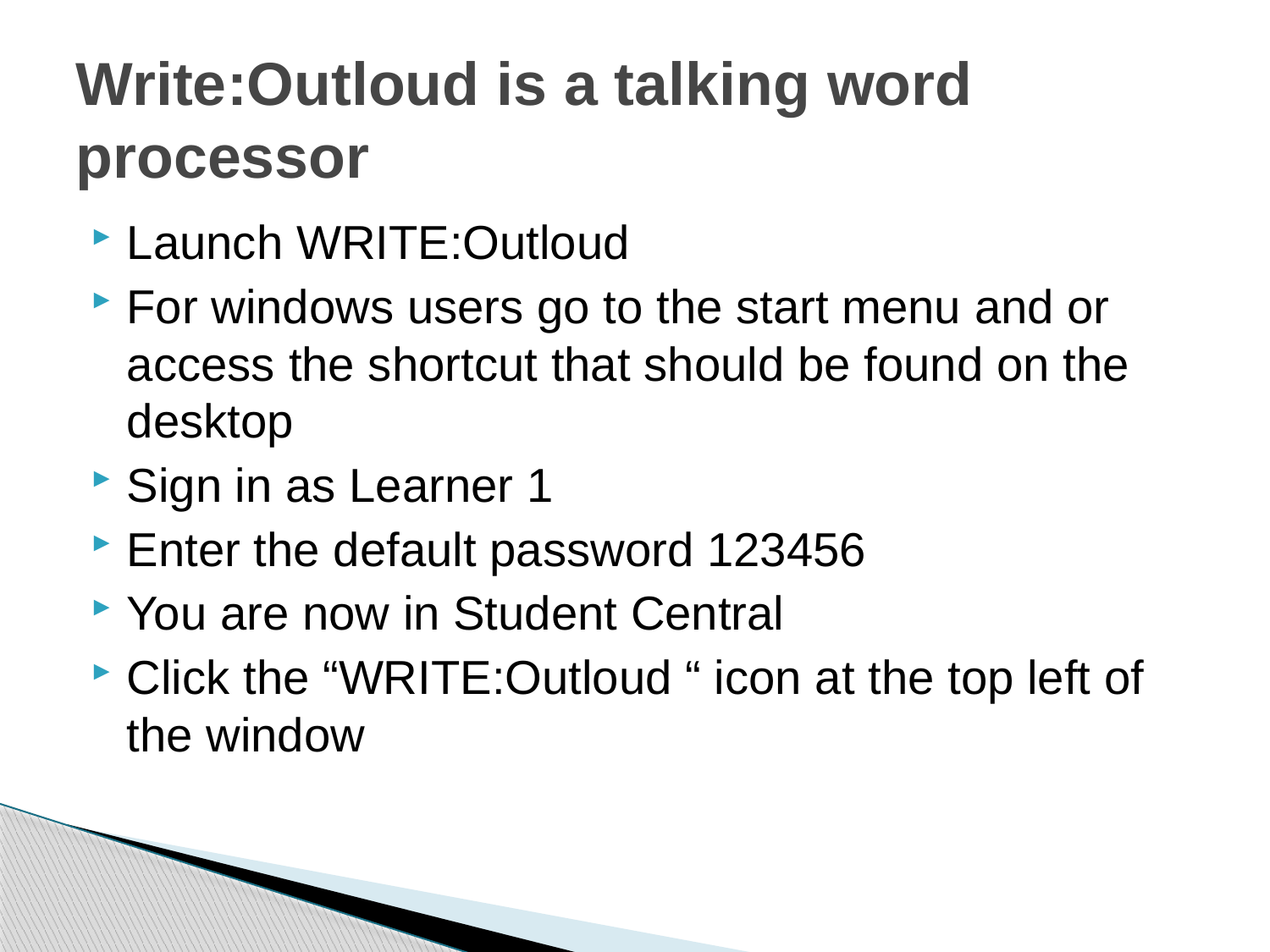

# Write:Outloud is a talking word processor
Launch WRITE:Outloud
For windows users go to the start menu and or access the shortcut that should be found on the desktop
Sign in as Learner 1
Enter the default password 123456
You are now in Student Central
Click the “WRITE:Outloud “ icon at the top left of the window